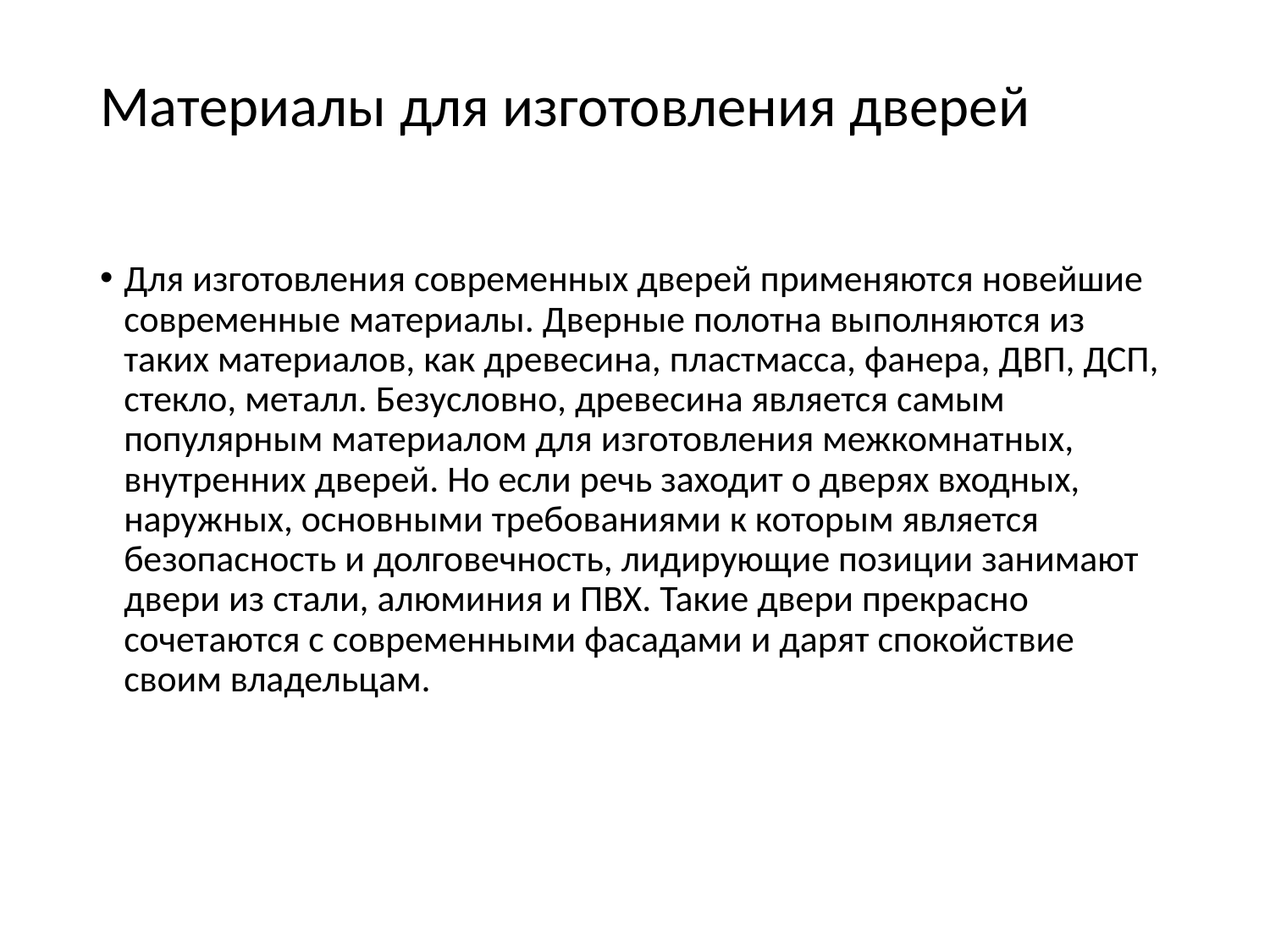

# Материалы для изготовления дверей
Для изготовления современных дверей применяются новейшие современные материалы. Дверные полотна выполняются из таких материалов, как древесина, пластмасса, фанера, ДВП, ДСП, стекло, металл. Безусловно, древесина является самым популярным материалом для изготовления межкомнатных, внутренних дверей. Но если речь заходит о дверях входных, наружных, основными требованиями к которым является безопасность и долговечность, лидирующие позиции занимают двери из стали, алюминия и ПВХ. Такие двери прекрасно сочетаются с современными фасадами и дарят спокойствие своим владельцам.